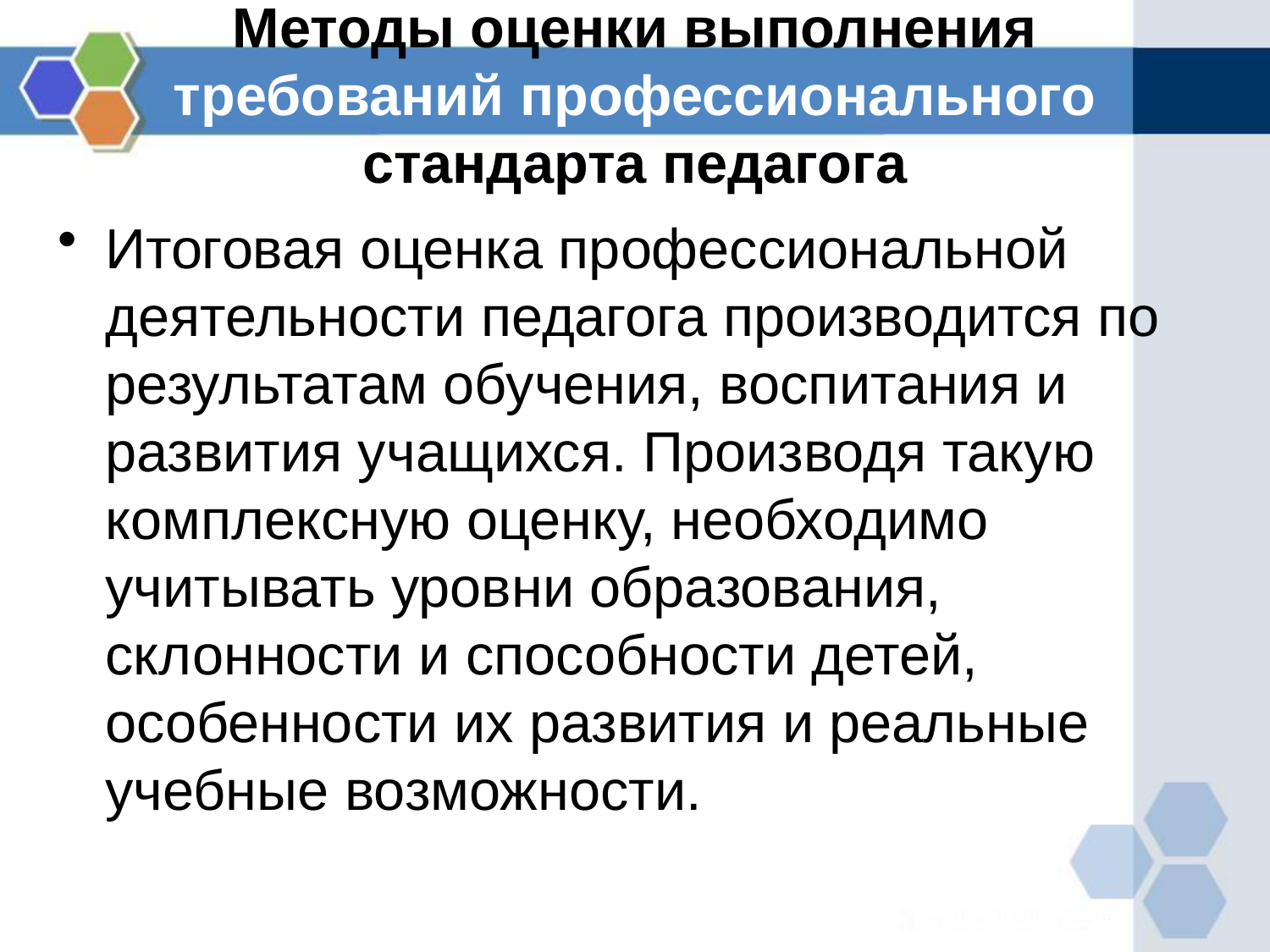

# Методы оценки выполнения требований профессионального стандарта педагога
Итоговая оценка профессиональной деятельности педагога производится по результатам обучения, воспитания и развития учащихся. Производя такую комплексную оценку, необходимо учитывать уровни образования, склонности и способности детей, особенности их развития и реальные учебные возможности.